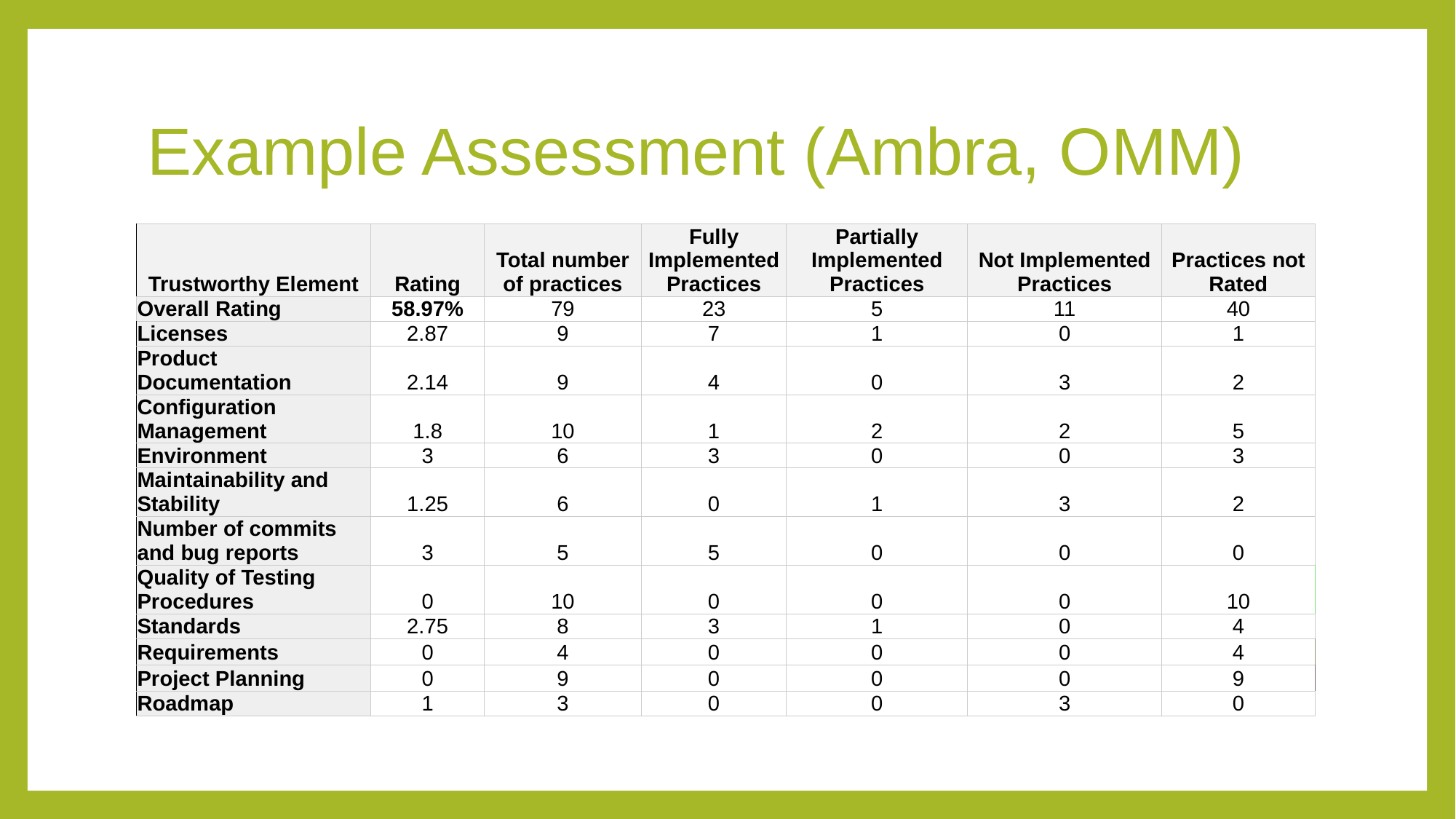

# Example Assessment (Ambra, OMM)
| Trustworthy Element | Rating | Total number of practices | Fully Implemented Practices | Partially Implemented Practices | Not Implemented Practices | Practices not Rated |
| --- | --- | --- | --- | --- | --- | --- |
| Overall Rating | 58.97% | 79 | 23 | 5 | 11 | 40 |
| Licenses | 2.87 | 9 | 7 | 1 | 0 | 1 |
| Product Documentation | 2.14 | 9 | 4 | 0 | 3 | 2 |
| Configuration Management | 1.8 | 10 | 1 | 2 | 2 | 5 |
| Environment | 3 | 6 | 3 | 0 | 0 | 3 |
| Maintainability and Stability | 1.25 | 6 | 0 | 1 | 3 | 2 |
| Number of commits and bug reports | 3 | 5 | 5 | 0 | 0 | 0 |
| Quality of Testing Procedures | 0 | 10 | 0 | 0 | 0 | 10 |
| Standards | 2.75 | 8 | 3 | 1 | 0 | 4 |
| Requirements | 0 | 4 | 0 | 0 | 0 | 4 |
| Project Planning | 0 | 9 | 0 | 0 | 0 | 9 |
| Roadmap | 1 | 3 | 0 | 0 | 3 | 0 |